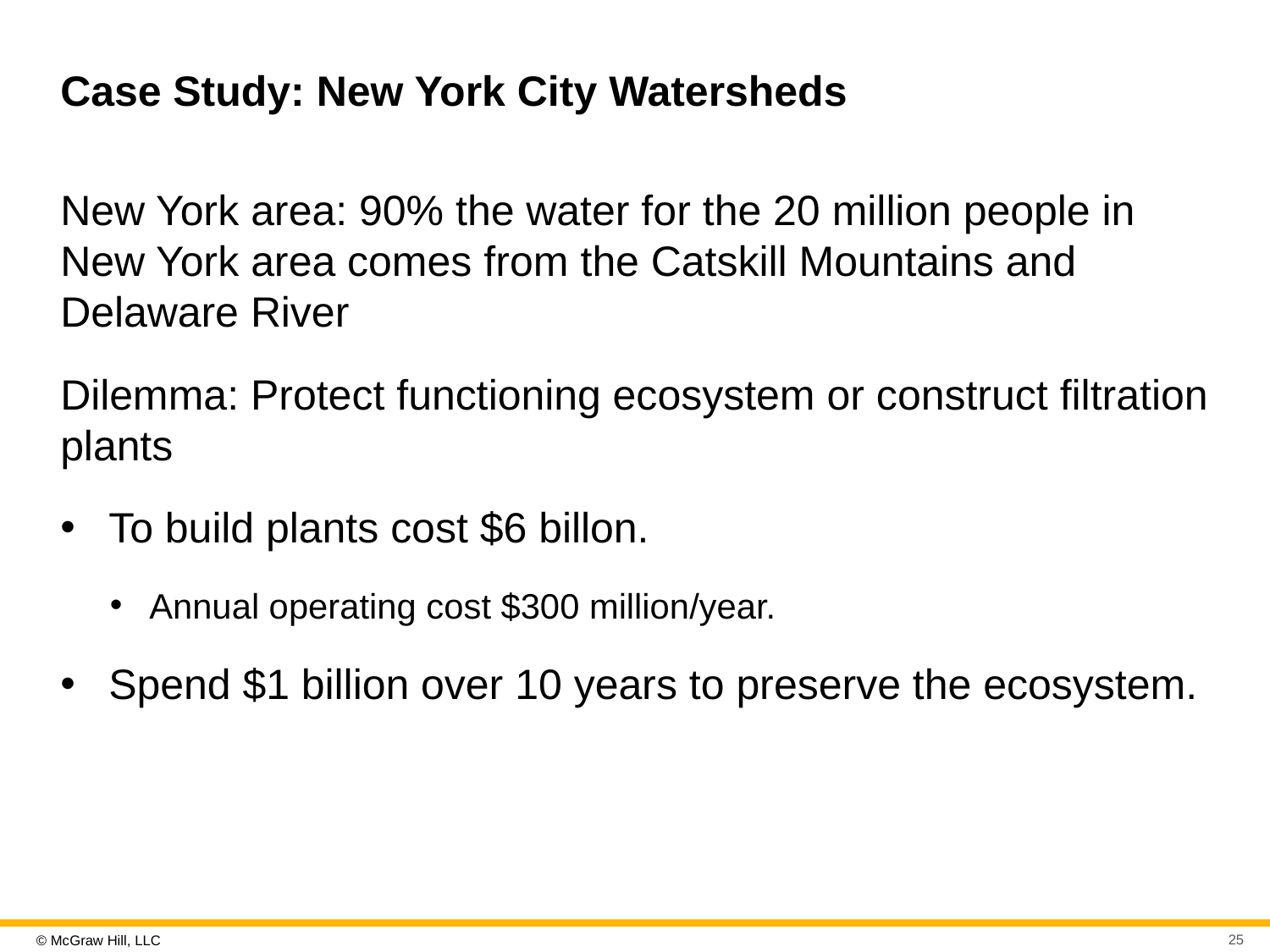

# Case Study: New York City Watersheds
New York area: 90% the water for the 20 million people in New York area comes from the Catskill Mountains and Delaware River
Dilemma: Protect functioning ecosystem or construct filtration plants
To build plants cost $6 billon.
Annual operating cost $300 million/year.
Spend $1 billion over 10 years to preserve the ecosystem.
25